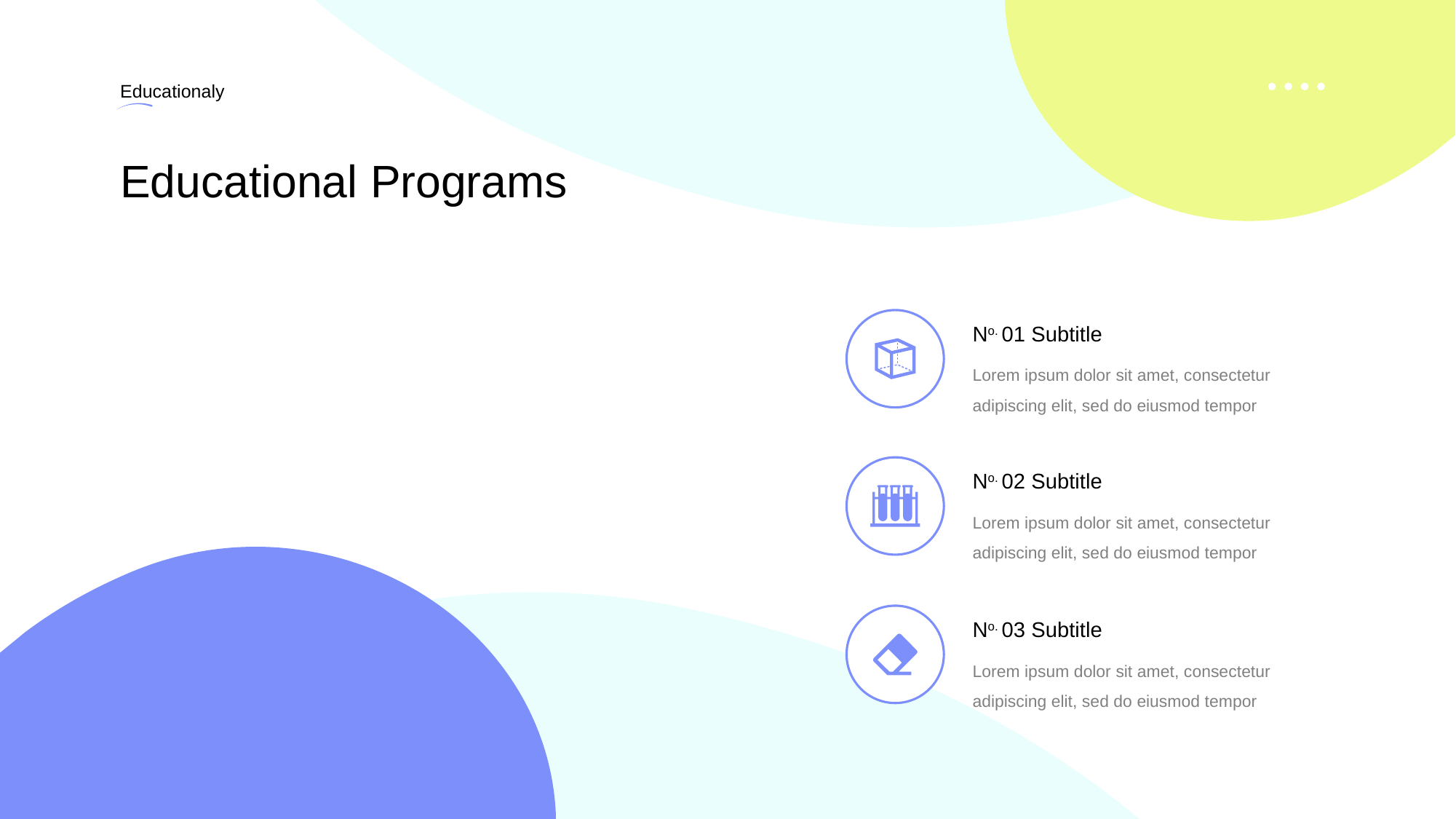

Educationaly

Educational Programs

No. 01 Subtitle
Lorem ipsum dolor sit amet, consectetur adipiscing elit, sed do eiusmod tempor

No. 02 Subtitle
Lorem ipsum dolor sit amet, consectetur adipiscing elit, sed do eiusmod tempor

No. 03 Subtitle
Lorem ipsum dolor sit amet, consectetur adipiscing elit, sed do eiusmod tempor